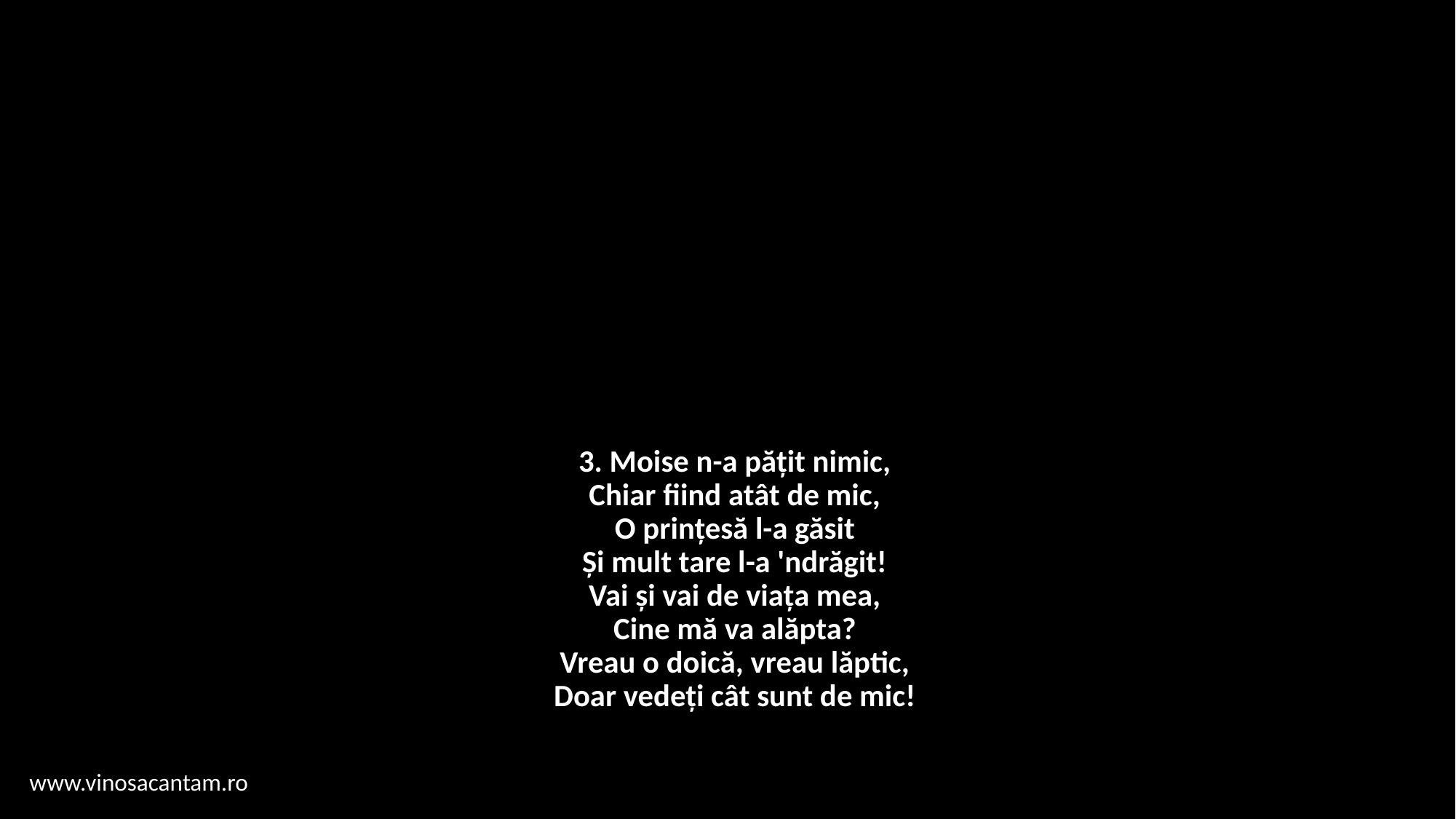

# 3. Moise n-a pățit nimic, Chiar fiind atât de mic, O prințesă l-a găsit Și mult tare l-a 'ndrăgit! Vai și vai de viața mea, Cine mă va alăpta? Vreau o doică, vreau lăptic, Doar vedeți cât sunt de mic!
www.vinosacantam.ro